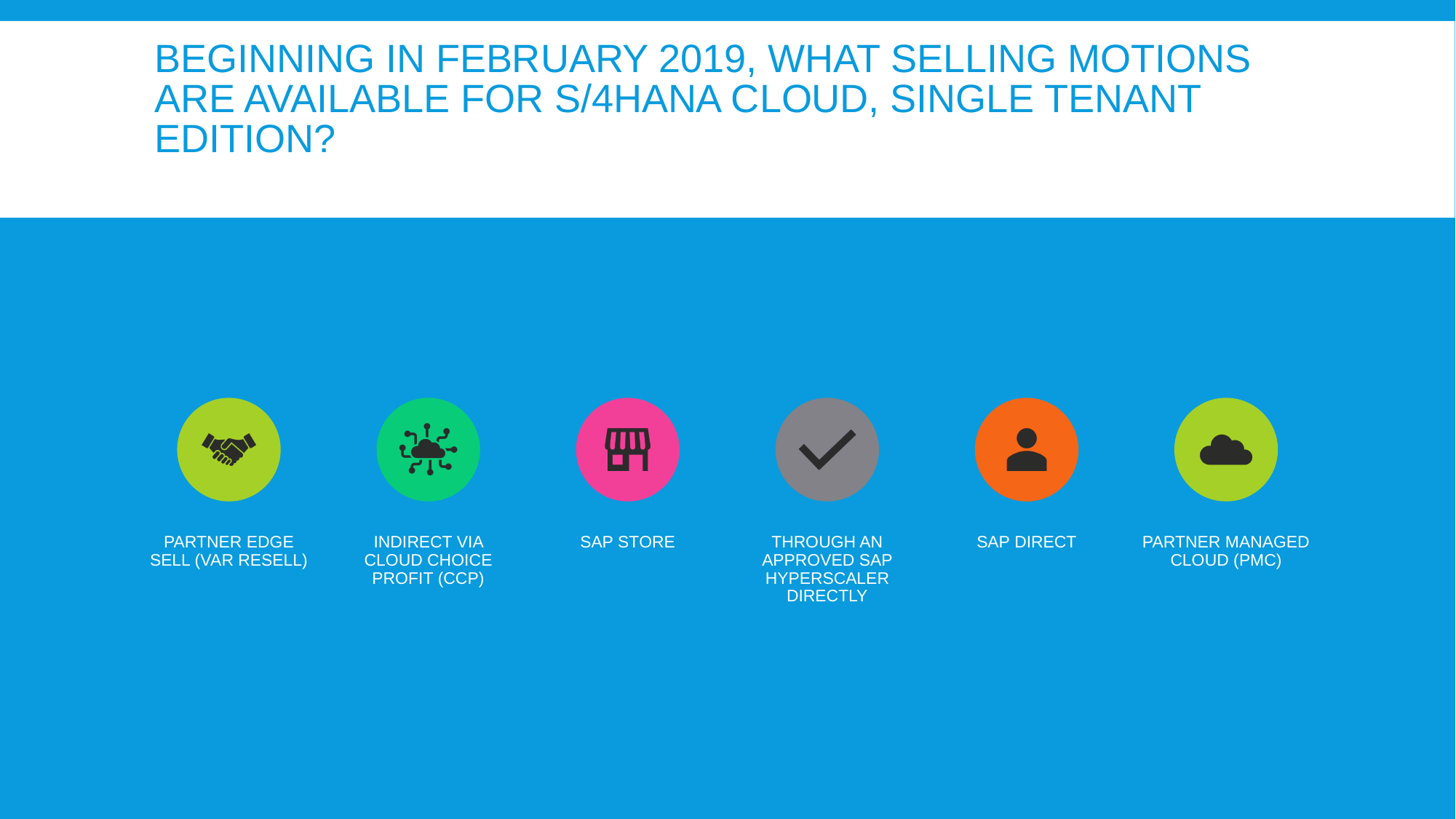

# Beginning in February 2019, what Selling Motions are Available for S/4HANA Cloud, Single Tenant Edition?
Partner Edge Sell (VAR Resell)
Indirect via Cloud Choice Profit (CCP)
SAP Store
Through an approved SAP Hyperscaler Directly
SAP Direct
Partner Managed Cloud (PMC)